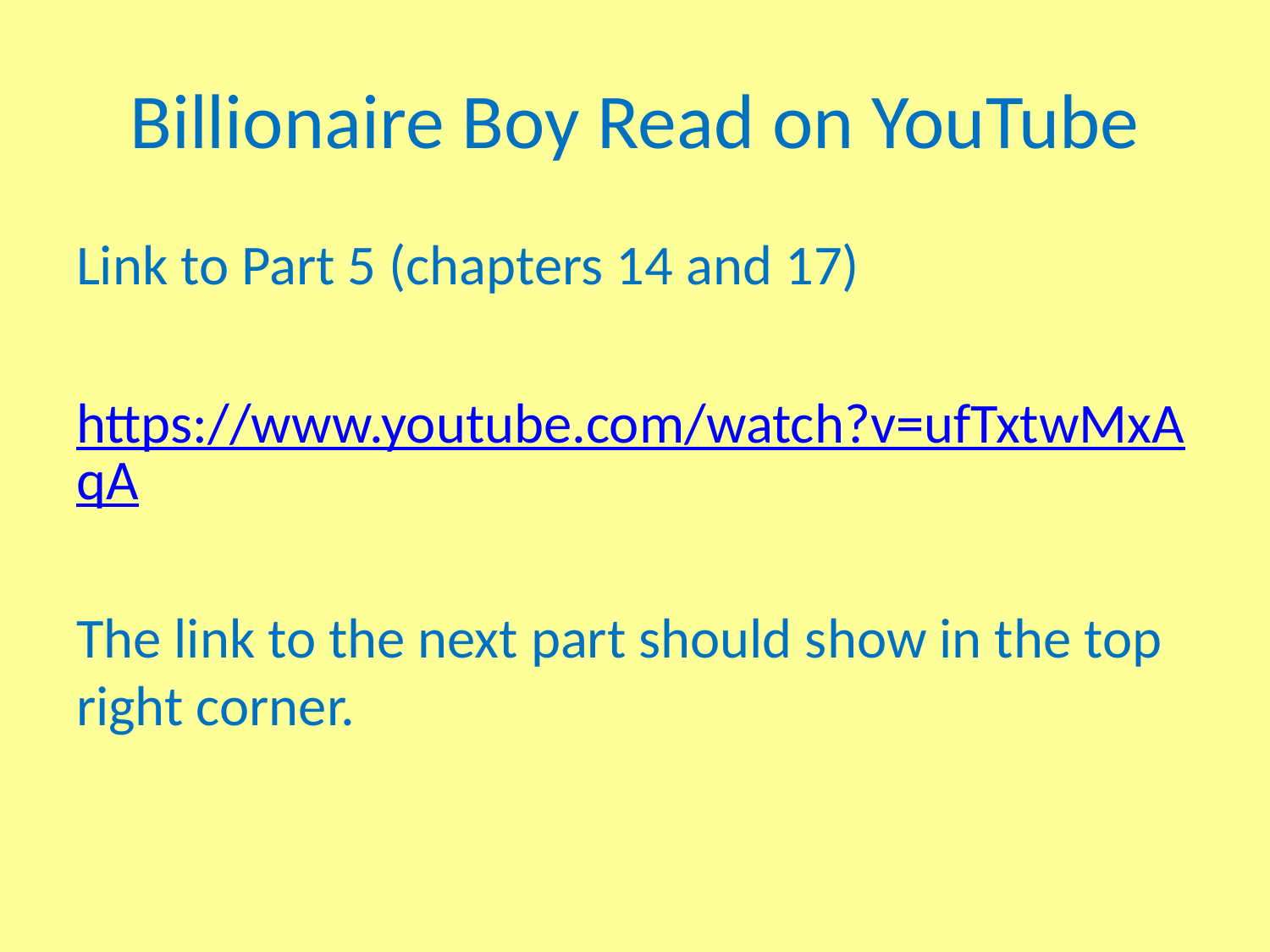

# Billionaire Boy Read on YouTube
Link to Part 5 (chapters 14 and 17)

https://www.youtube.com/watch?v=ufTxtwMxAqA

The link to the next part should show in the top right corner.